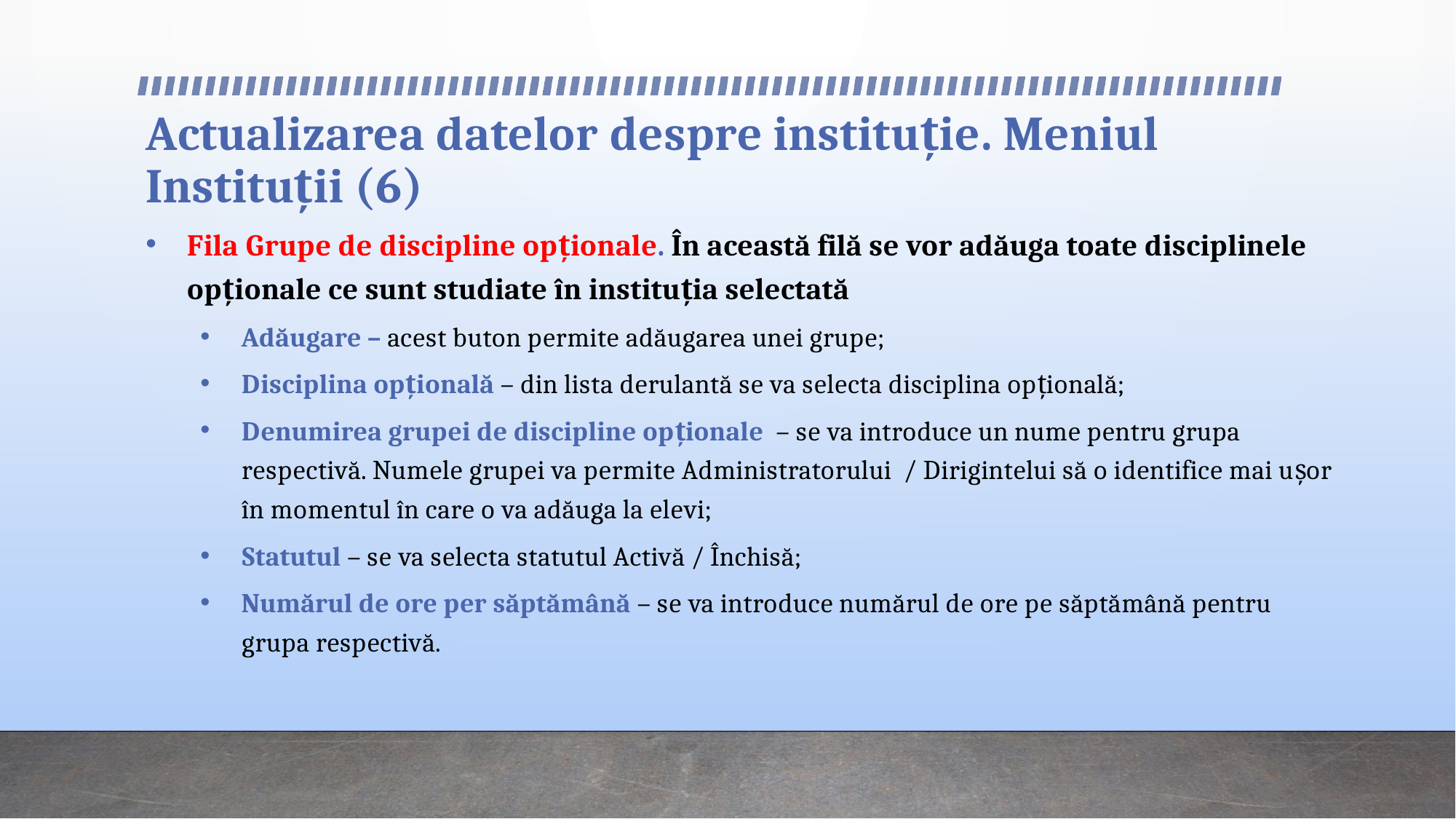

# Actualizarea datelor despre instituție. Meniul Instituții (6)
Fila Grupe de discipline opționale. În această filă se vor adăuga toate disciplinele opționale ce sunt studiate în instituția selectată
Adăugare – acest buton permite adăugarea unei grupe;
Disciplina opțională – din lista derulantă se va selecta disciplina opțională;
Denumirea grupei de discipline opționale  – se va introduce un nume pentru grupa respectivă. Numele grupei va permite Administratorului  / Dirigintelui să o identifice mai ușor în momentul în care o va adăuga la elevi;
Statutul – se va selecta statutul Activă / Închisă;
Numărul de ore per săptămână – se va introduce numărul de ore pe săptămână pentru grupa respectivă.